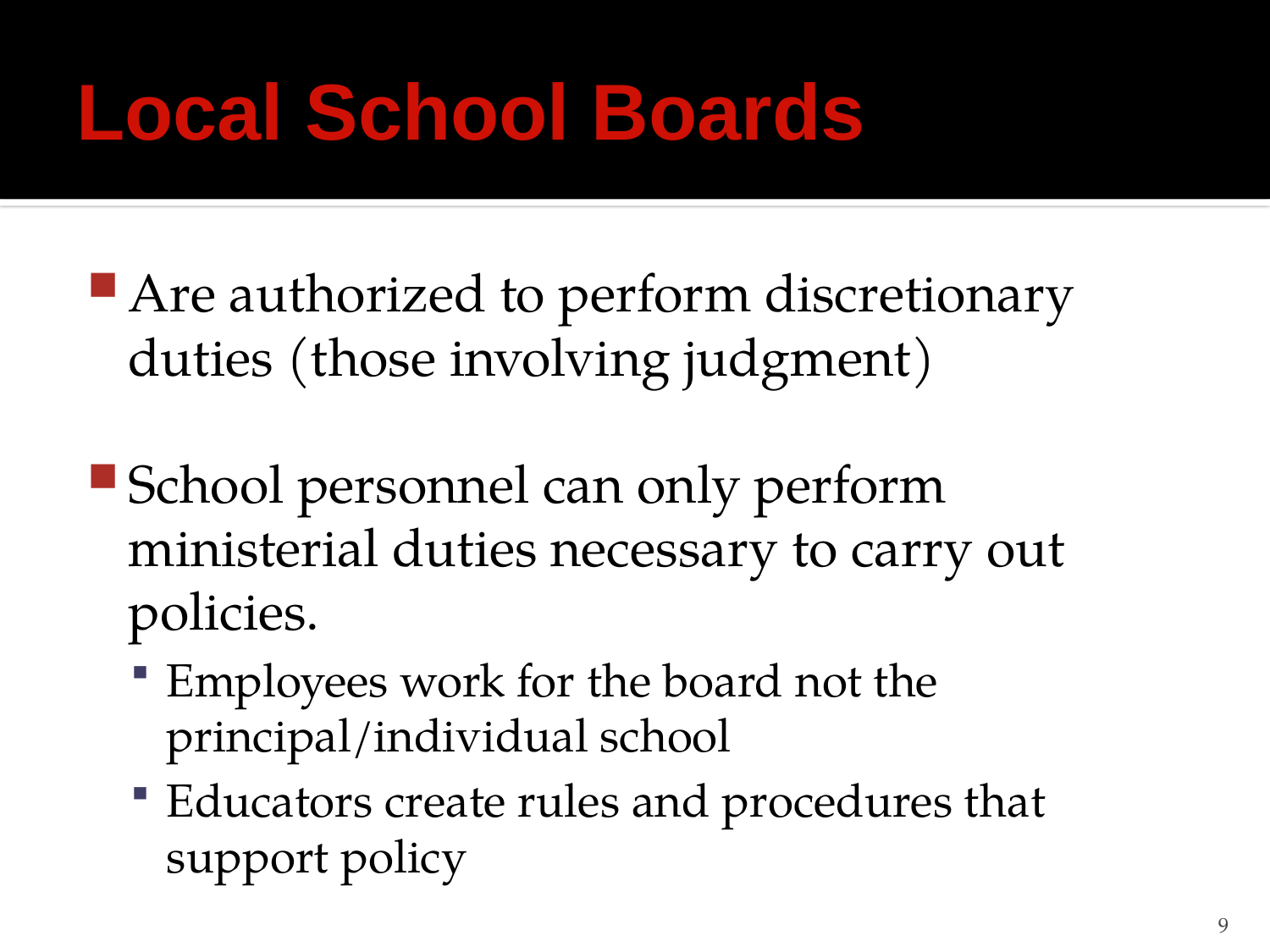

# Local School Boards
Are authorized to perform discretionary duties (those involving judgment)

School personnel can only perform ministerial duties necessary to carry out policies.
Employees work for the board not the principal/individual school
Educators create rules and procedures that support policy
9